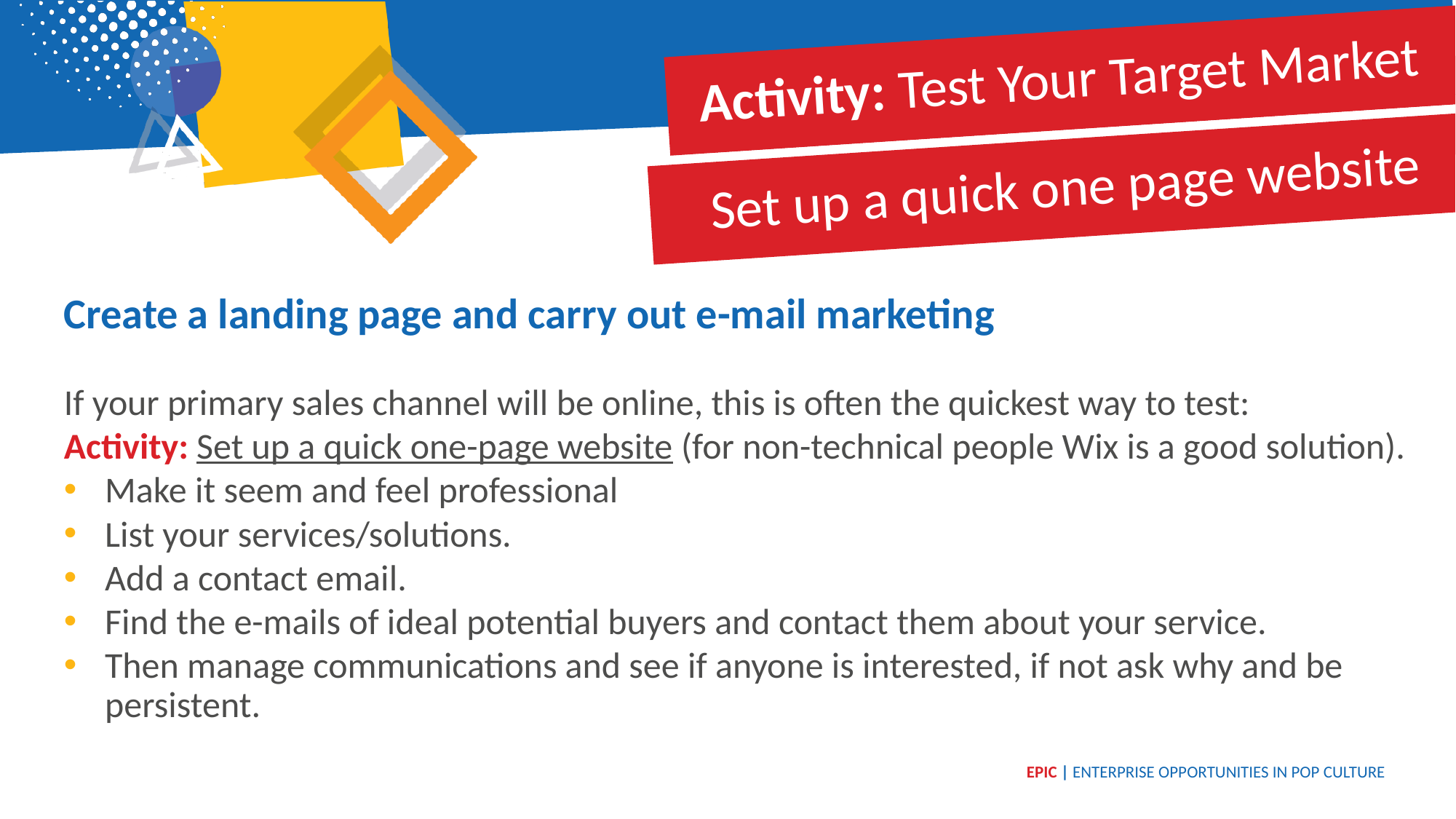

Activity: Test Your Target Market

Set up a quick one page website
Create a landing page and carry out e-mail marketing

If your primary sales channel will be online, this is often the quickest way to test:
Activity: Set up a quick one-page website (for non-technical people Wix is a good solution).
Make it seem and feel professional
List your services/solutions.
Add a contact email.
Find the e-mails of ideal potential buyers and contact them about your service.
Then manage communications and see if anyone is interested, if not ask why and be persistent.